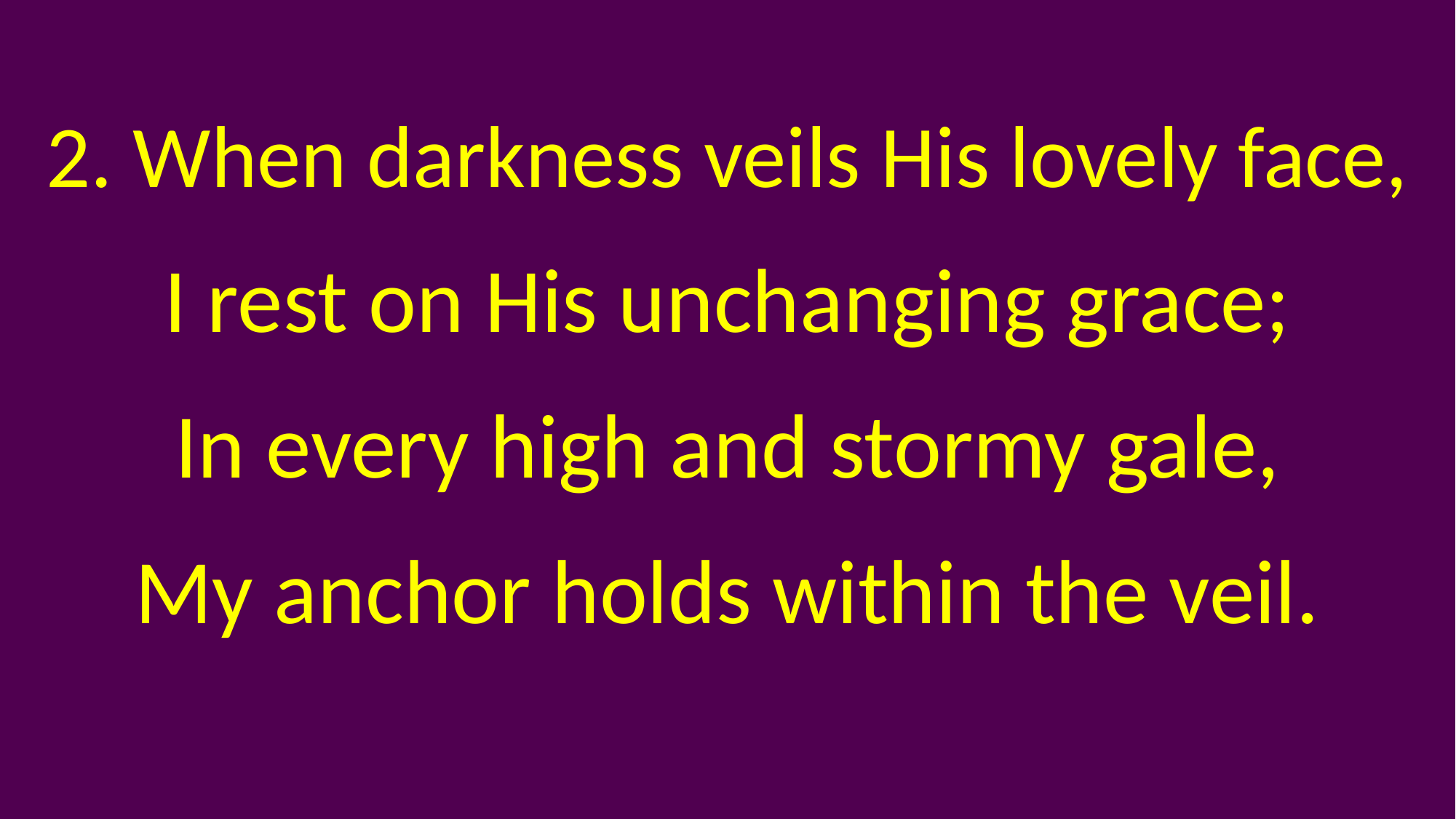

2. When darkness veils His lovely face,
I rest on His unchanging grace;
In every high and stormy gale,
My anchor holds within the veil.